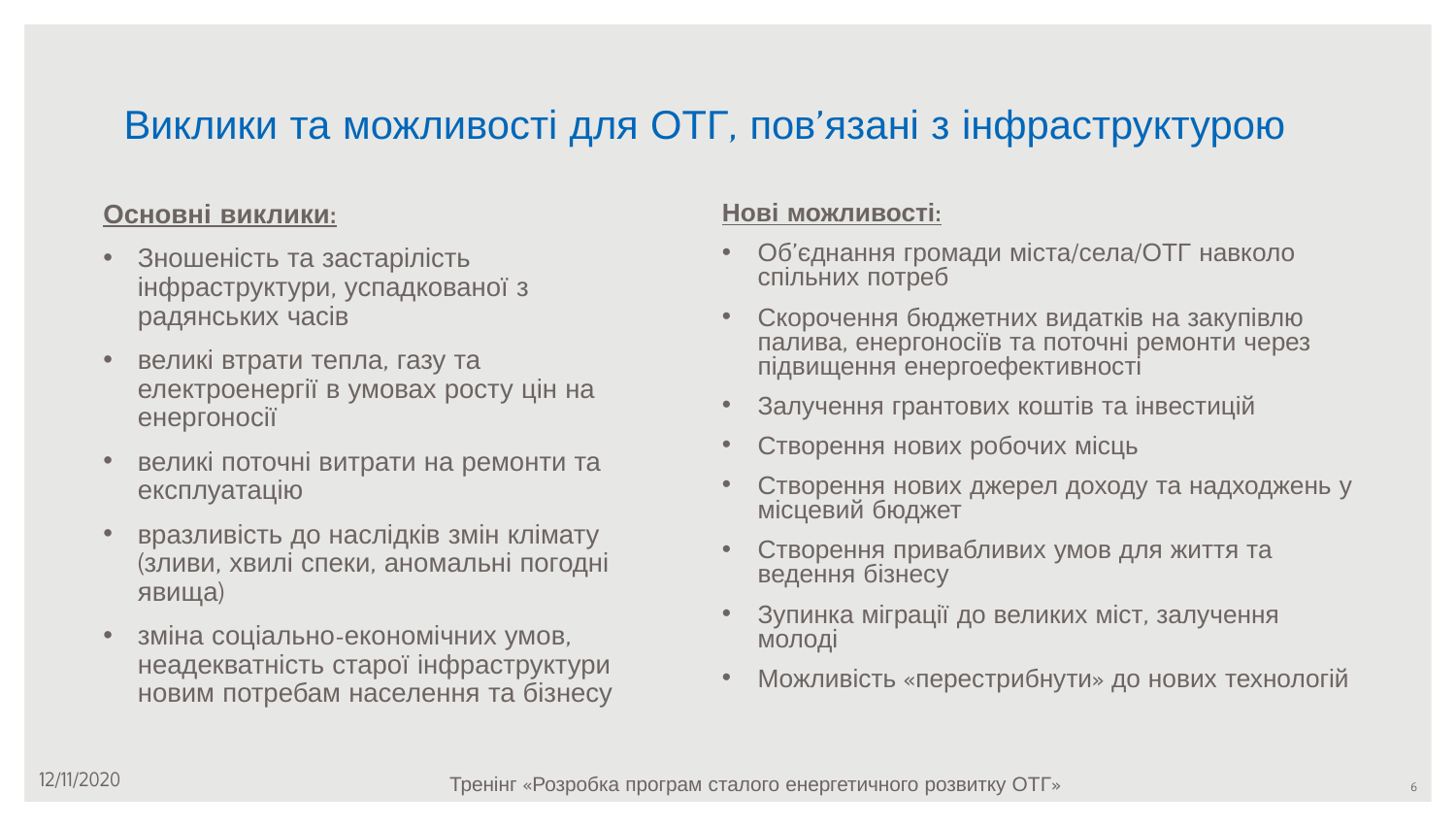

# Виклики та можливості для ОТГ, пов’язані з інфраструктурою
Основні виклики:
Зношеність та застарілість інфраструктури, успадкованої з радянських часів
великі втрати тепла, газу та електроенергії в умовах росту цін на енергоносії
великі поточні витрати на ремонти та експлуатацію
вразливість до наслідків змін клімату (зливи, хвилі спеки, аномальні погодні явища)
зміна соціально-економічних умов, неадекватність старої інфраструктури новим потребам населення та бізнесу

Нові можливості:
Об’єднання громади міста/села/ОТГ навколо спільних потреб
Скорочення бюджетних видатків на закупівлю палива, енергоносіїв та поточні ремонти через підвищення енергоефективності
Залучення грантових коштів та інвестицій
Створення нових робочих місць
Створення нових джерел доходу та надходжень у місцевий бюджет
Створення привабливих умов для життя та ведення бізнесу
Зупинка міграції до великих міст, залучення молоді
Можливість «перестрибнути» до нових технологій
12/11/2020
Тренінг «Розробка програм сталого енергетичного розвитку ОТГ»
6